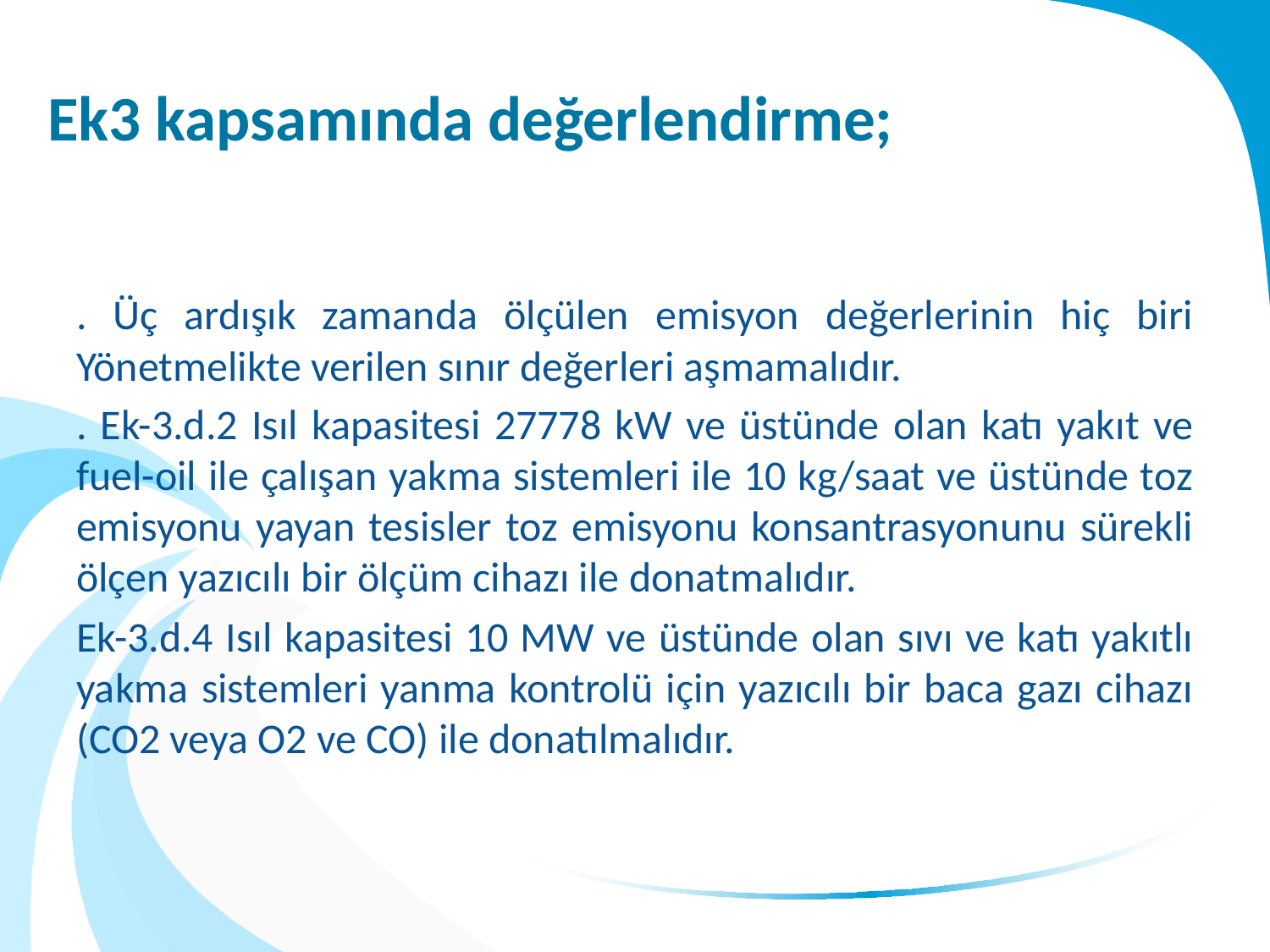

# Ek3 kapsamında değerlendirme;

. Üç ardışık zamanda ölçülen emisyon değerlerinin hiç biri Yönetmelikte verilen sınır değerleri aşmamalıdır.
. Ek-3.d.2 Isıl kapasitesi 27778 kW ve üstünde olan katı yakıt ve fuel-oil ile çalışan yakma sistemleri ile 10 kg/saat ve üstünde toz emisyonu yayan tesisler toz emisyonu konsantrasyonunu sürekli ölçen yazıcılı bir ölçüm cihazı ile donatmalıdır.
Ek-3.d.4 Isıl kapasitesi 10 MW ve üstünde olan sıvı ve katı yakıtlı yakma sistemleri yanma kontrolü için yazıcılı bir baca gazı cihazı (CO2 veya O2 ve CO) ile donatılmalıdır.